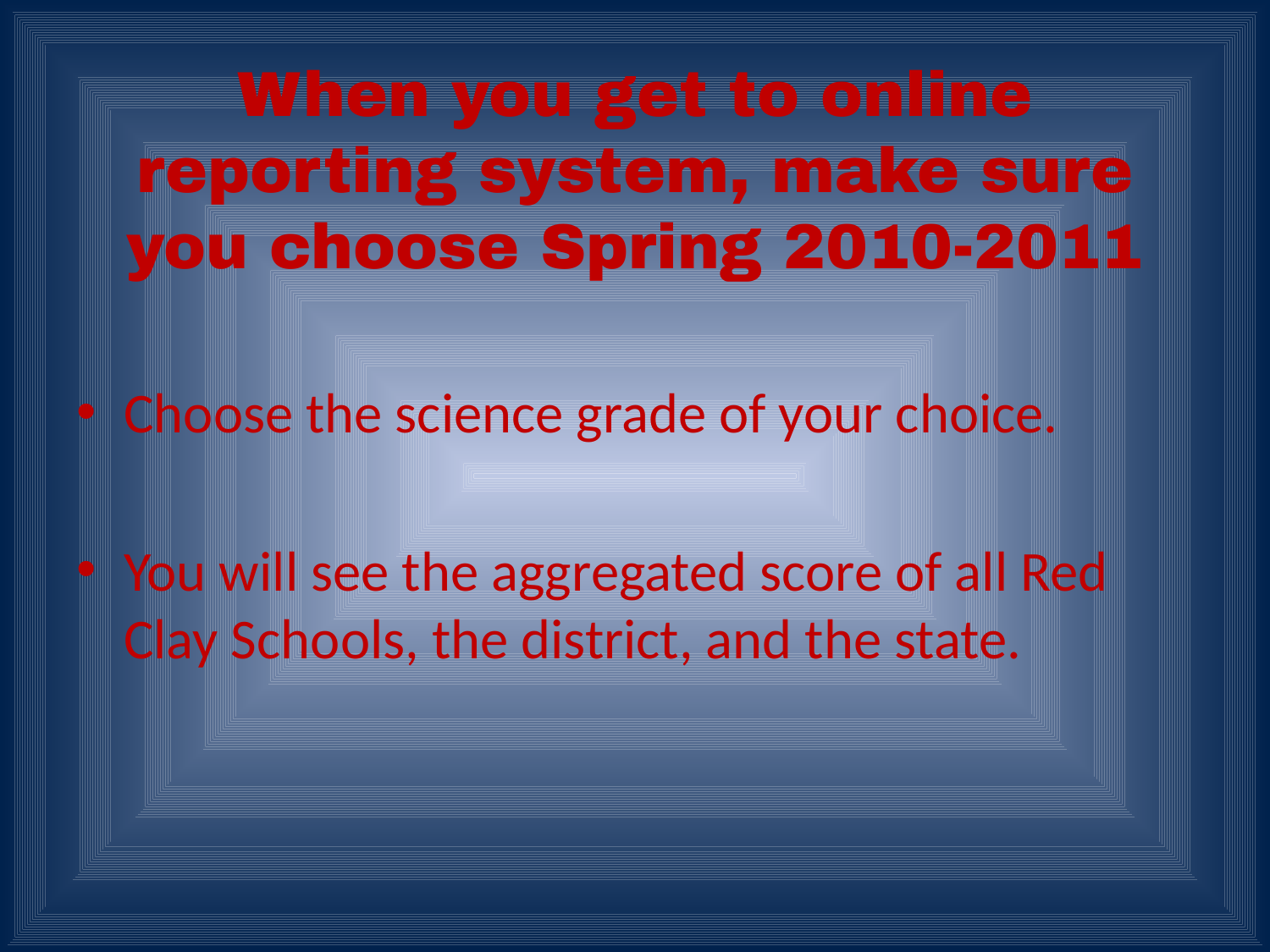

# When you get to online reporting system, make sure you choose Spring 2010-2011
Choose the science grade of your choice.

You will see the aggregated score of all Red Clay Schools, the district, and the state.